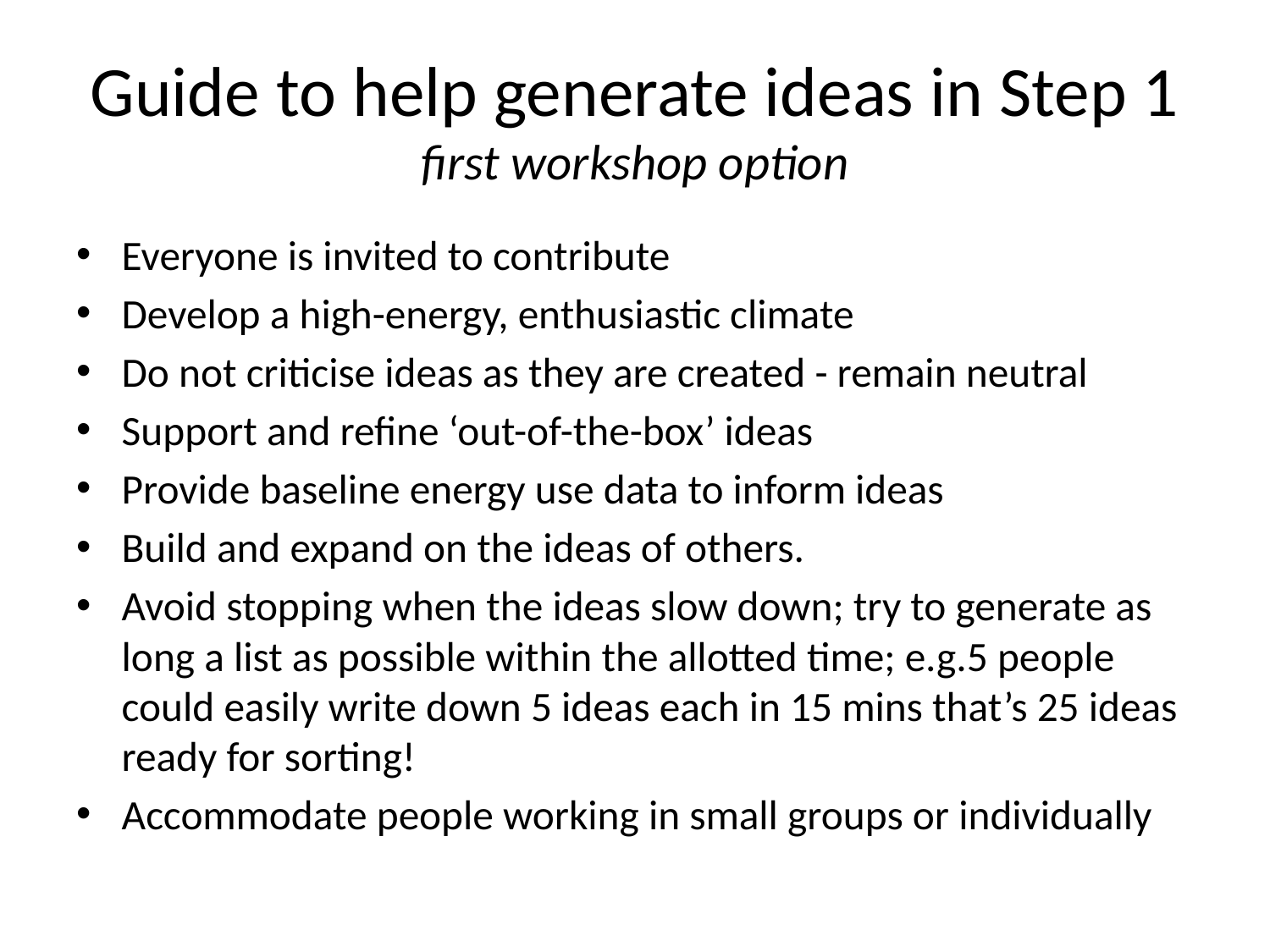

# Guide to help generate ideas in Step 1 first workshop option
Everyone is invited to contribute
Develop a high-energy, enthusiastic climate
Do not criticise ideas as they are created - remain neutral
Support and refine ‘out-of-the-box’ ideas
Provide baseline energy use data to inform ideas
Build and expand on the ideas of others.
Avoid stopping when the ideas slow down; try to generate as long a list as possible within the allotted time; e.g.5 people could easily write down 5 ideas each in 15 mins that’s 25 ideas ready for sorting!
Accommodate people working in small groups or individually